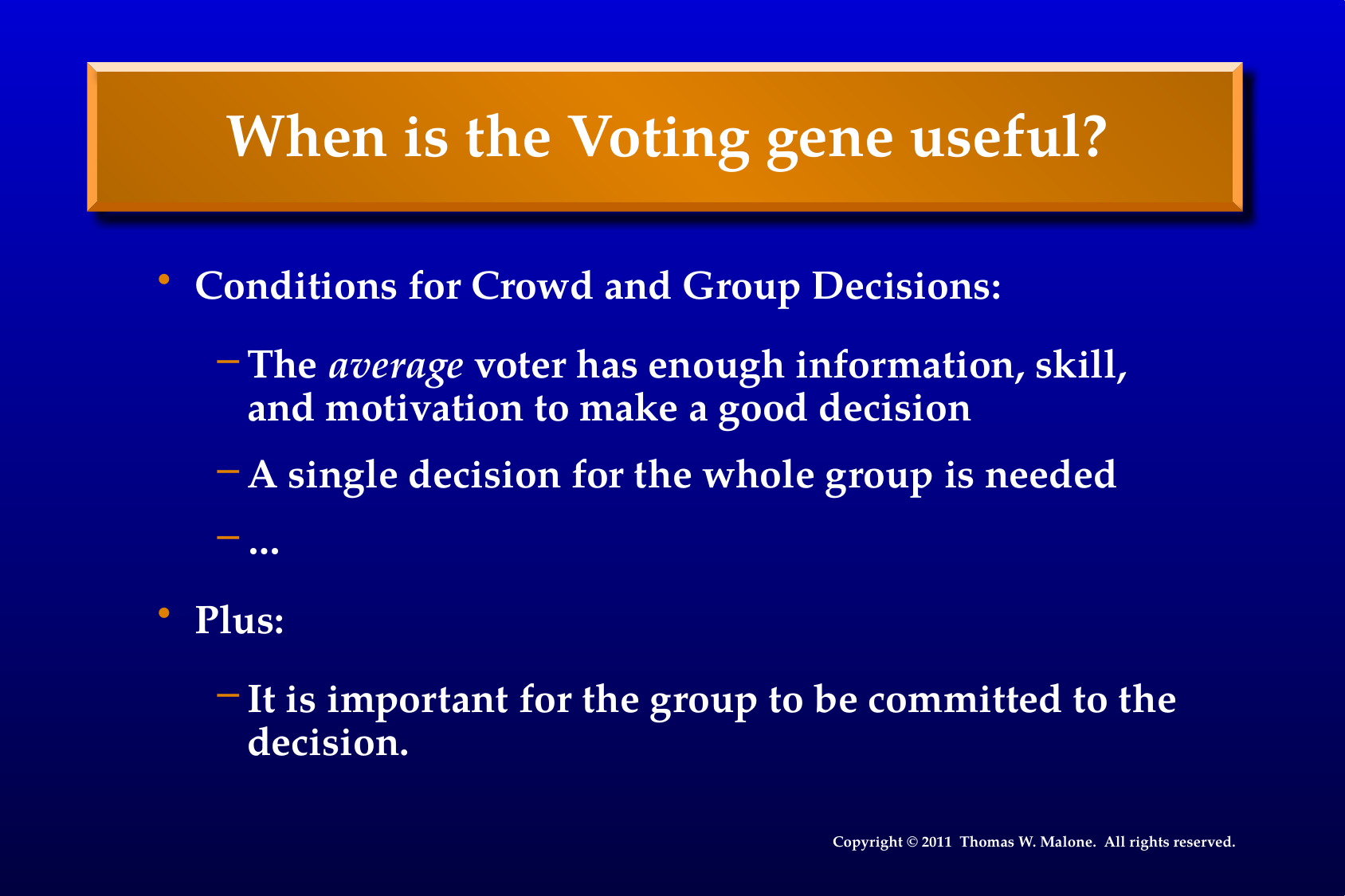

# When is the Voting gene useful?
Conditions for Crowd and Group Decisions:
The average voter has enough information, skill, and motivation to make a good decision
A single decision for the whole group is needed
…
Plus:
It is important for the group to be committed to the decision.